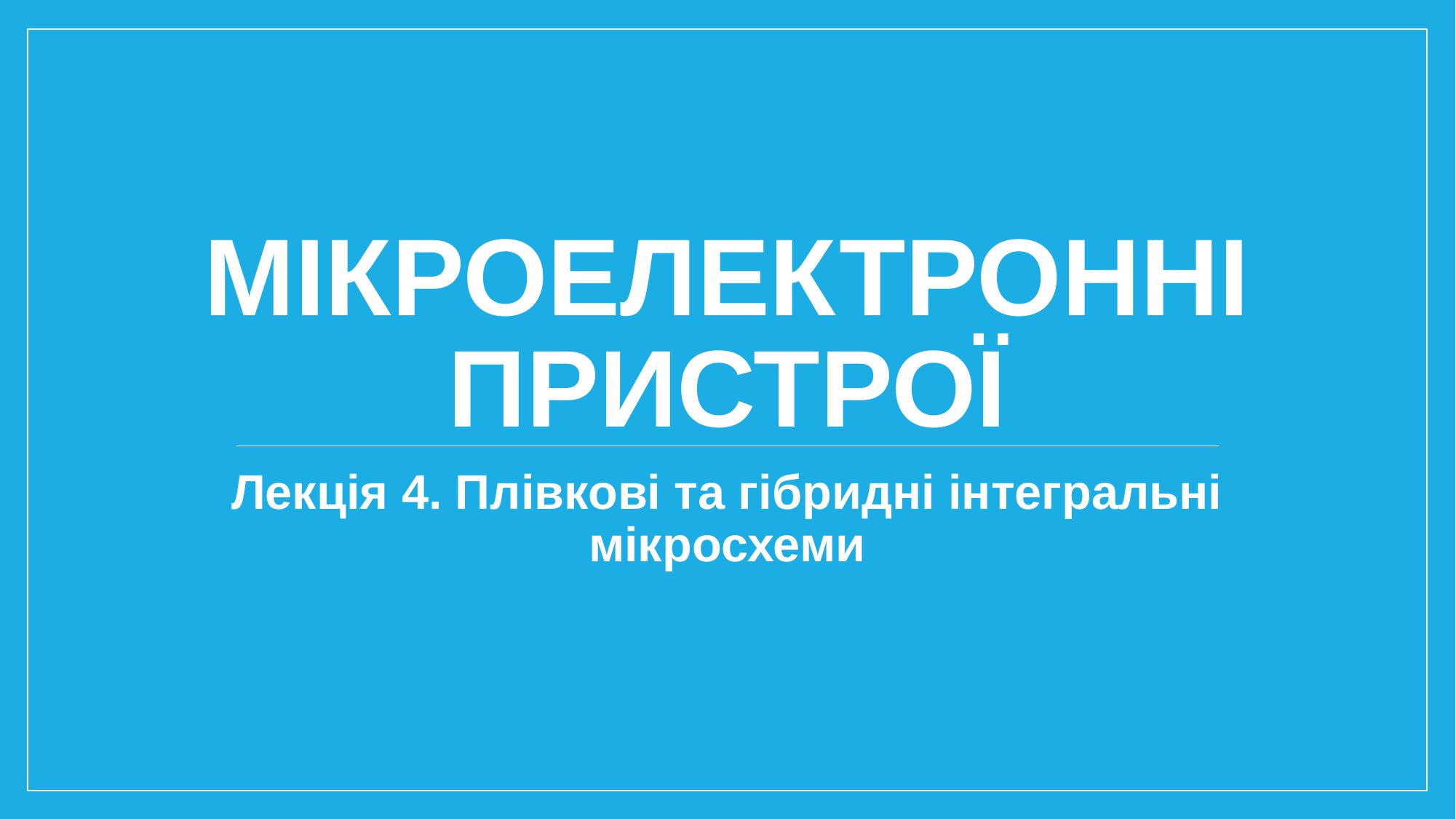

# Мікроелектронні пристрої
Лекція 4. Плівкові та гібридні інтегральні мікросхеми